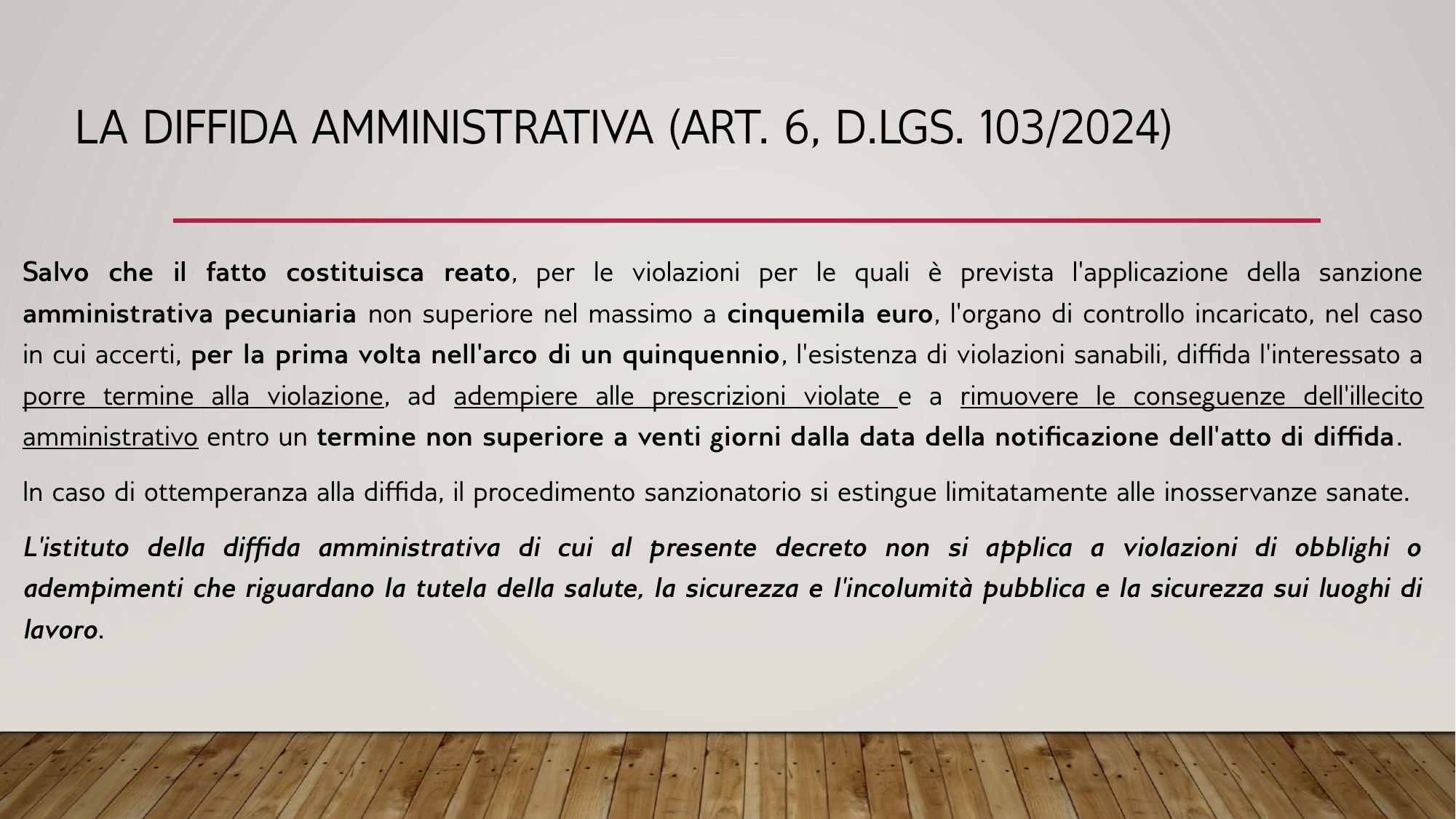

# La diffida amministrativa (art. 6, d.lgs. 103/2024)
Salvo che il fatto costituisca reato, per le violazioni per le quali è prevista l'applicazione della sanzione amministrativa pecuniaria non superiore nel massimo a cinquemila euro, l'organo di controllo incaricato, nel caso in cui accerti, per la prima volta nell'arco di un quinquennio, l'esistenza di violazioni sanabili, diffida l'interessato a porre termine alla violazione, ad adempiere alle prescrizioni violate e a rimuovere le conseguenze dell'illecito amministrativo entro un termine non superiore a venti giorni dalla data della notificazione dell'atto di diffida.
In caso di ottemperanza alla diffida, il procedimento sanzionatorio si estingue limitatamente alle inosservanze sanate.
L'istituto della diffida amministrativa di cui al presente decreto non si applica a violazioni di obblighi o adempimenti che riguardano la tutela della salute, la sicurezza e l'incolumità pubblica e la sicurezza sui luoghi di lavoro.